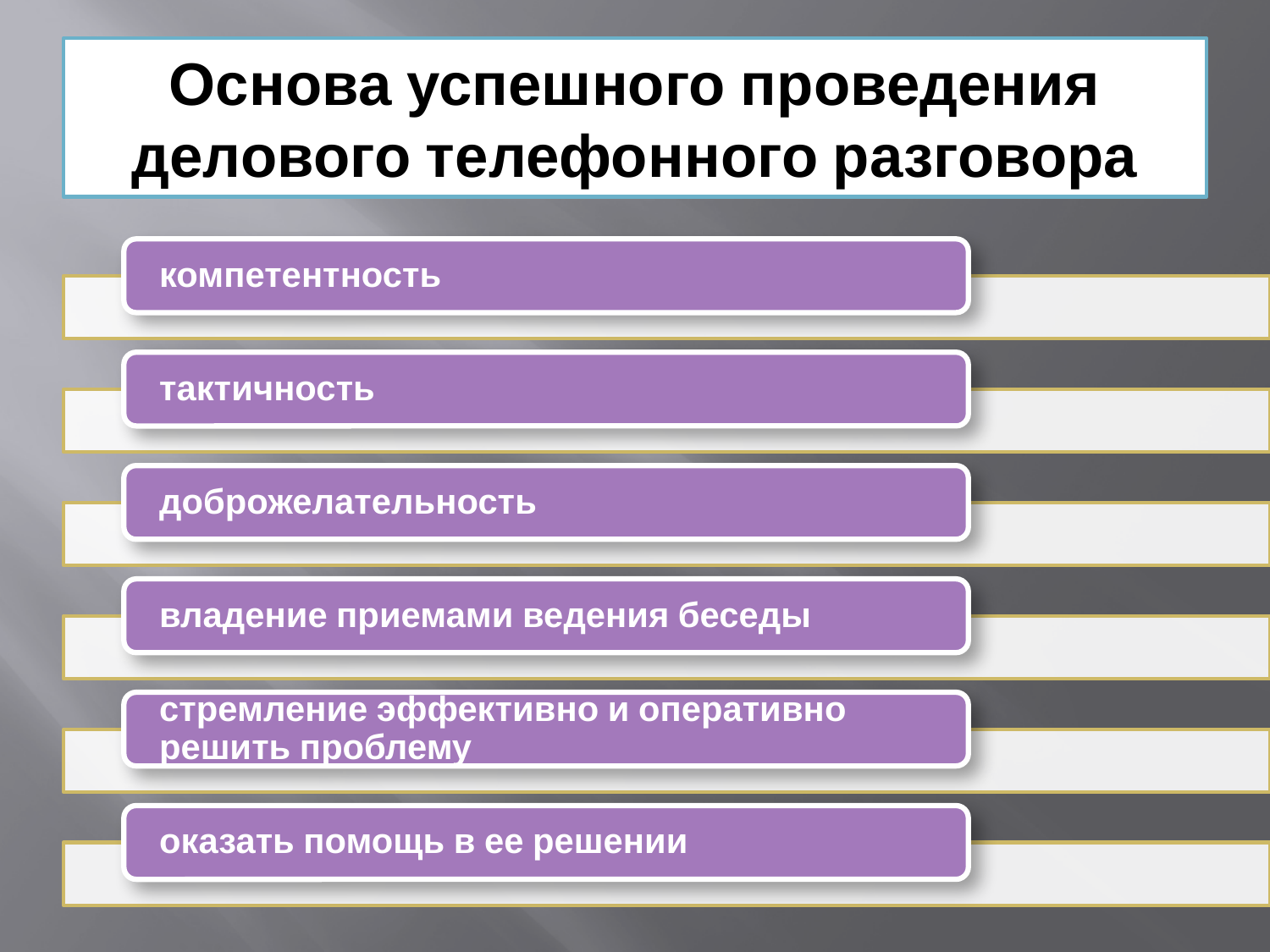

# Основа успешного проведения делового телефонного разговора
компетентность
тактичность
доброжелательность
владение приемами ведения беседы
стремление эффективно и оперативно решить проблему
оказать помощь в ее решении